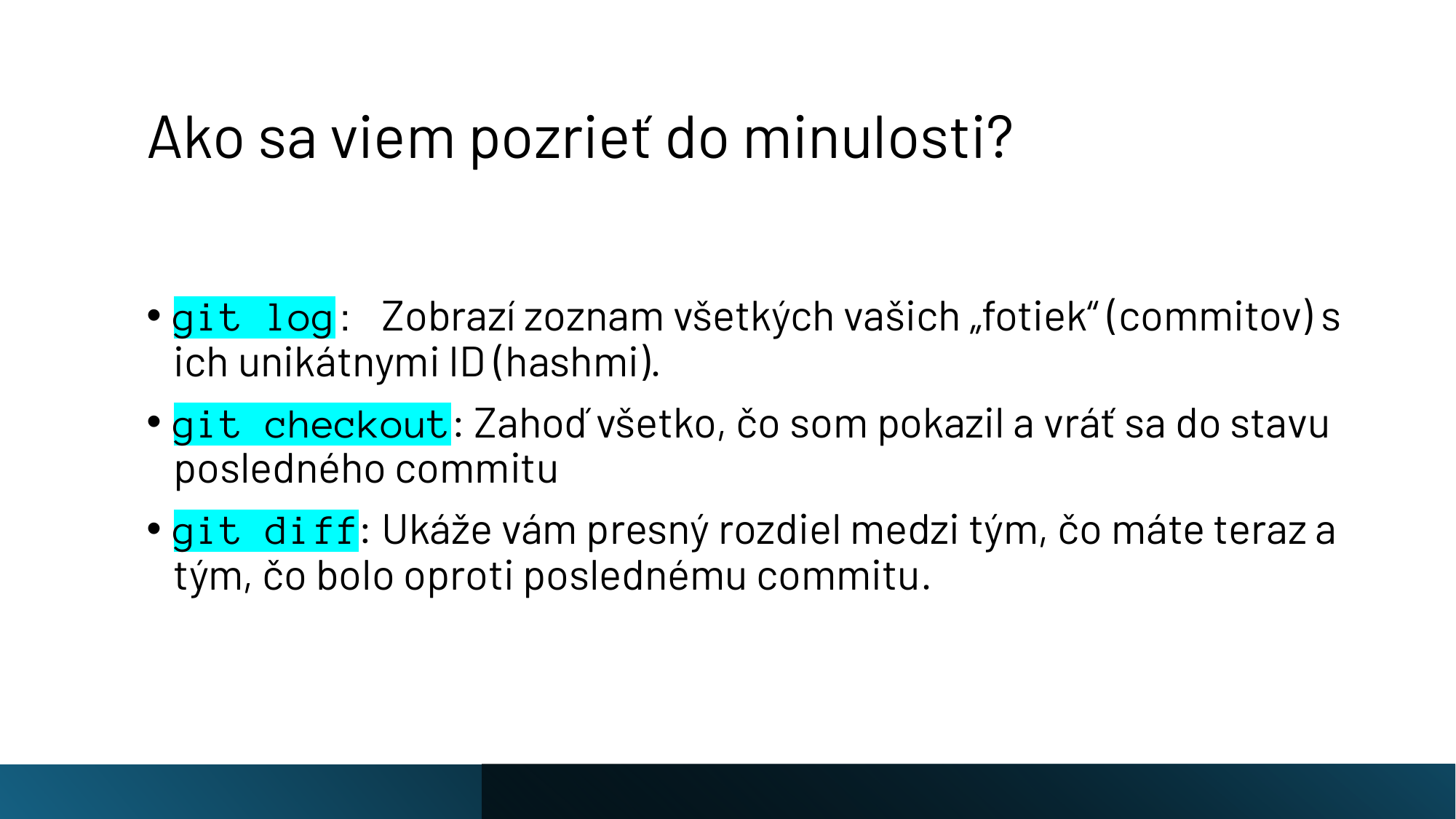

# Ako sa viem pozrieť do minulosti?
git log: Zobrazí zoznam všetkých vašich „fotiek“ (commitov) s ich unikátnymi ID (hashmi).
git checkout: Zahoď všetko, čo som pokazil a vráť sa do stavu posledného commitu
git diff: Ukáže vám presný rozdiel medzi tým, čo máte teraz a tým, čo bolo oproti poslednému commitu.